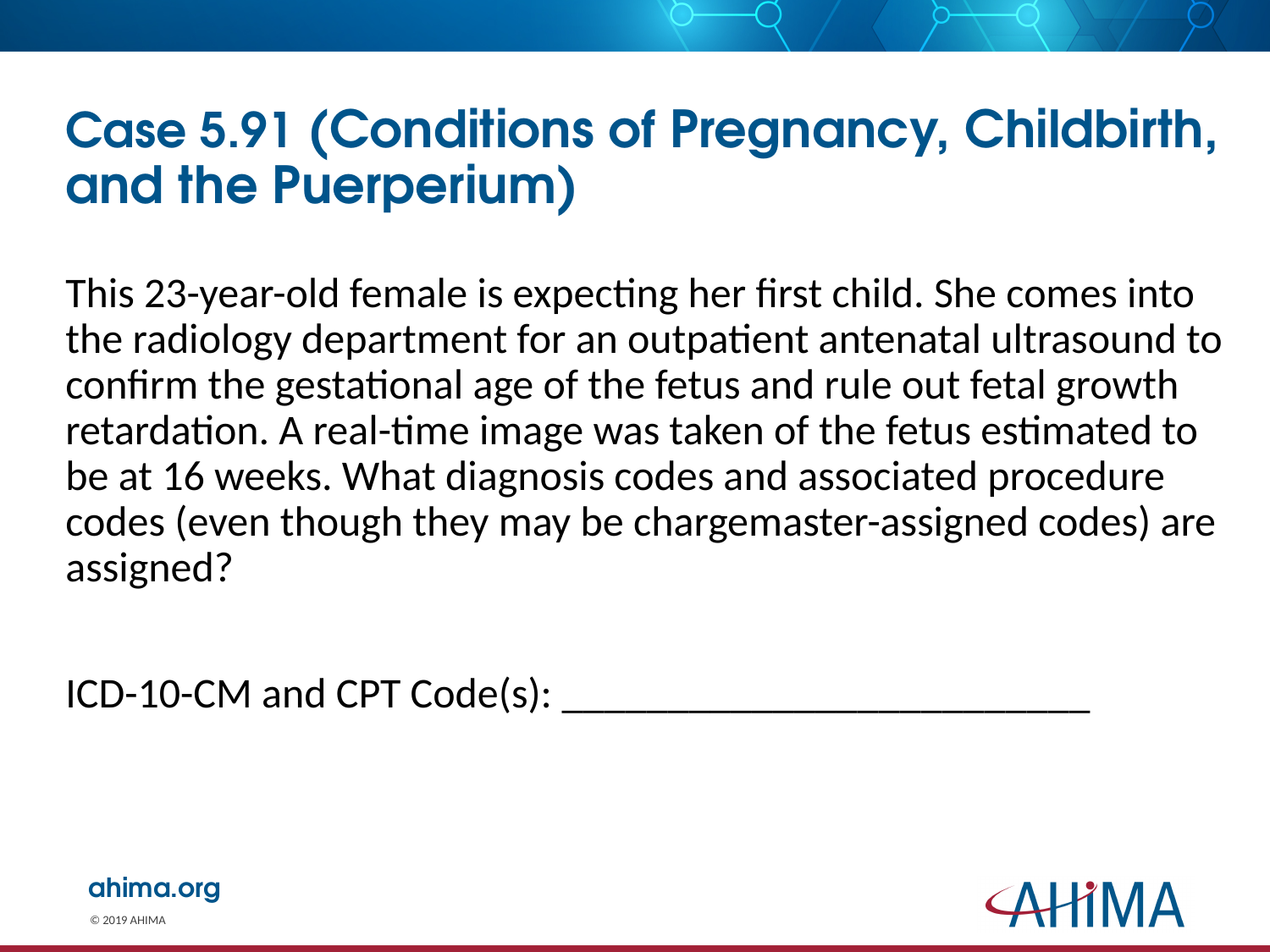

# Case 5.91 (Conditions of Pregnancy, Childbirth, and the Puerperium)
This 23-year-old female is expecting her first child. She comes into the radiology department for an outpatient antenatal ultrasound to confirm the gestational age of the fetus and rule out fetal growth retardation. A real-time image was taken of the fetus estimated to be at 16 weeks. What diagnosis codes and associated procedure codes (even though they may be chargemaster-assigned codes) are assigned?

ICD-10-CM and CPT Code(s): _________________________